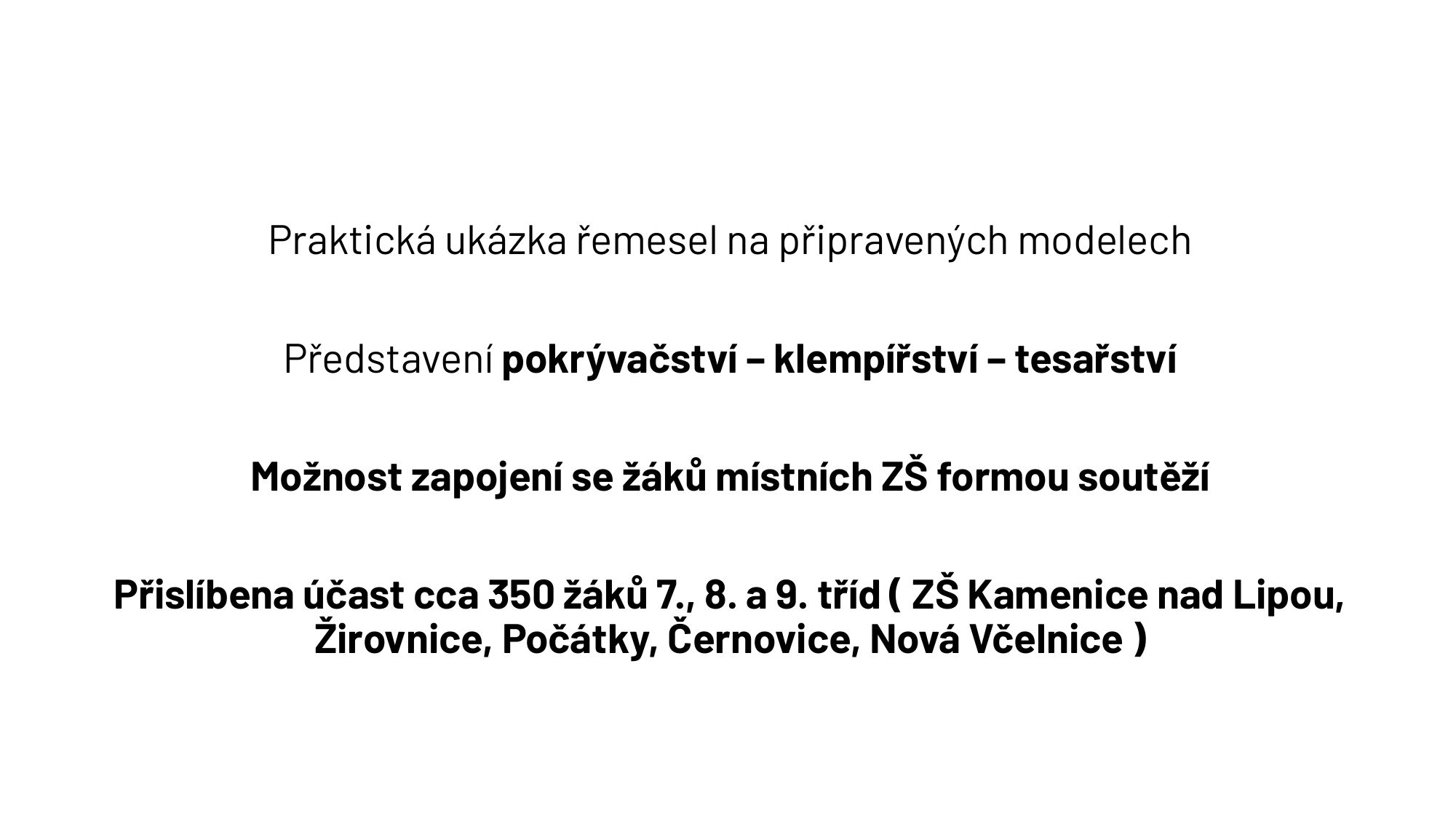

#

Praktická ukázka řemesel na připravených modelech

Představení pokrývačství – klempířství – tesařství

Možnost zapojení se žáků místních ZŠ formou soutěží

Přislíbena účast cca 350 žáků 7., 8. a 9. tříd ( ZŠ Kamenice nad Lipou, Žirovnice, Počátky, Černovice, Nová Včelnice )